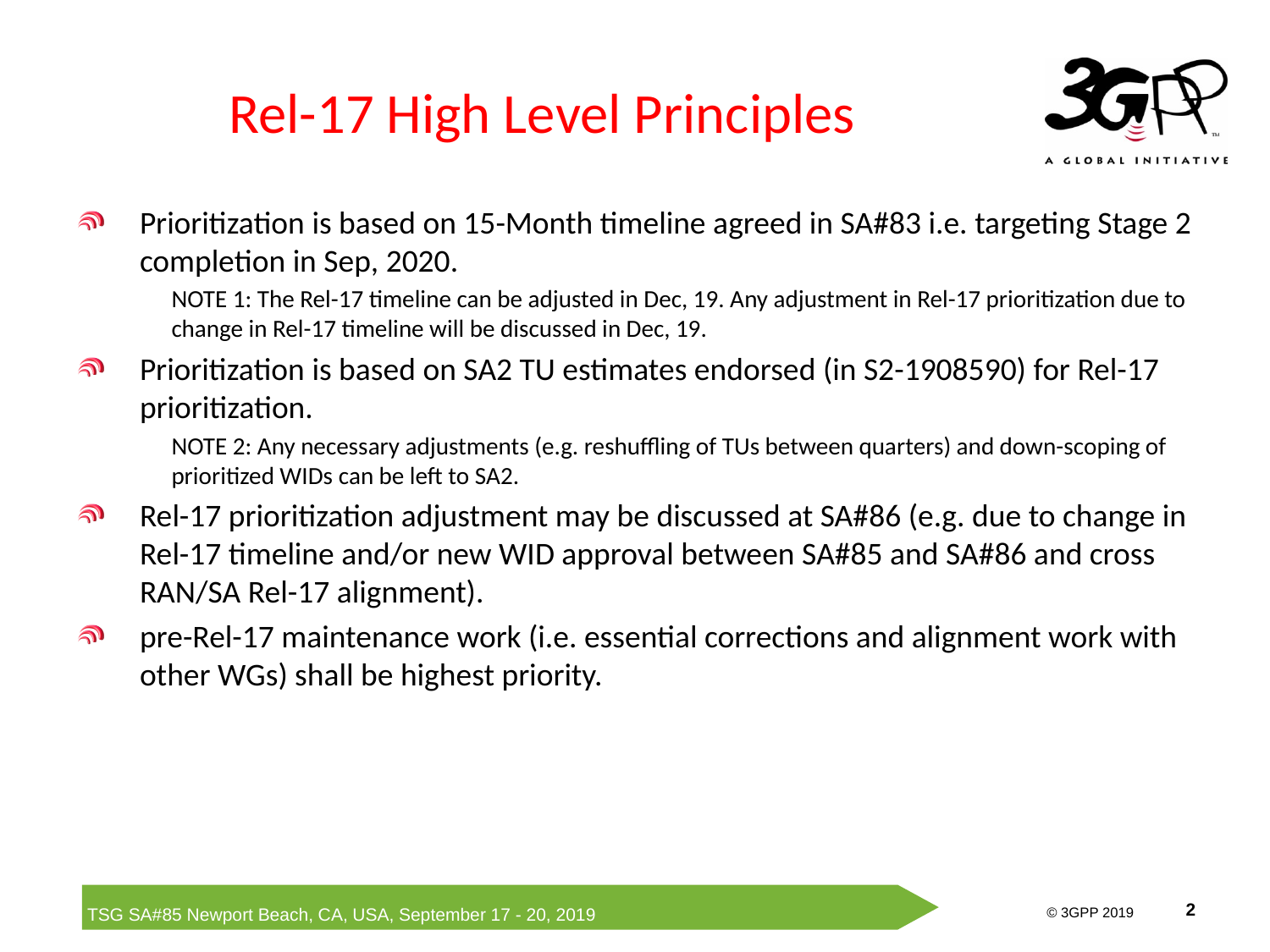

# Rel-17 High Level Principles
Prioritization is based on 15-Month timeline agreed in SA#83 i.e. targeting Stage 2 completion in Sep, 2020.
NOTE 1: The Rel-17 timeline can be adjusted in Dec, 19. Any adjustment in Rel-17 prioritization due to change in Rel-17 timeline will be discussed in Dec, 19.
Prioritization is based on SA2 TU estimates endorsed (in S2-1908590) for Rel-17 prioritization.
NOTE 2: Any necessary adjustments (e.g. reshuffling of TUs between quarters) and down-scoping of prioritized WIDs can be left to SA2.
Rel-17 prioritization adjustment may be discussed at SA#86 (e.g. due to change in Rel-17 timeline and/or new WID approval between SA#85 and SA#86 and cross RAN/SA Rel-17 alignment).
pre-Rel-17 maintenance work (i.e. essential corrections and alignment work with other WGs) shall be highest priority.